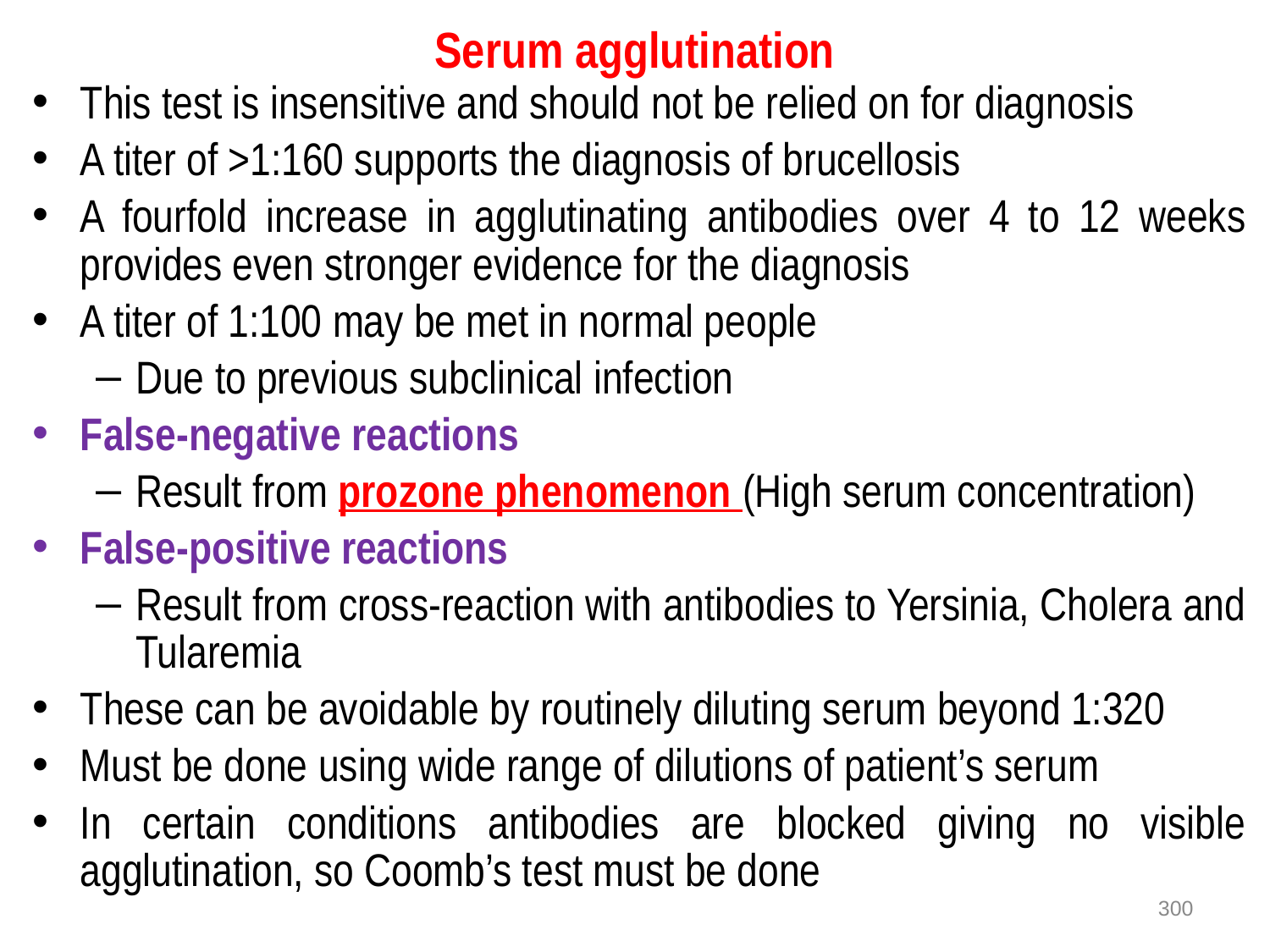

# Serum agglutination
This test is insensitive and should not be relied on for diagnosis
A titer of >1:160 supports the diagnosis of brucellosis
A fourfold increase in agglutinating antibodies over 4 to 12 weeks provides even stronger evidence for the diagnosis
A titer of 1:100 may be met in normal people
Due to previous subclinical infection
False-negative reactions
Result from prozone phenomenon (High serum concentration)
False-positive reactions
Result from cross-reaction with antibodies to Yersinia, Cholera and Tularemia
These can be avoidable by routinely diluting serum beyond 1:320
Must be done using wide range of dilutions of patient’s serum
In certain conditions antibodies are blocked giving no visible agglutination, so Coomb’s test must be done

300